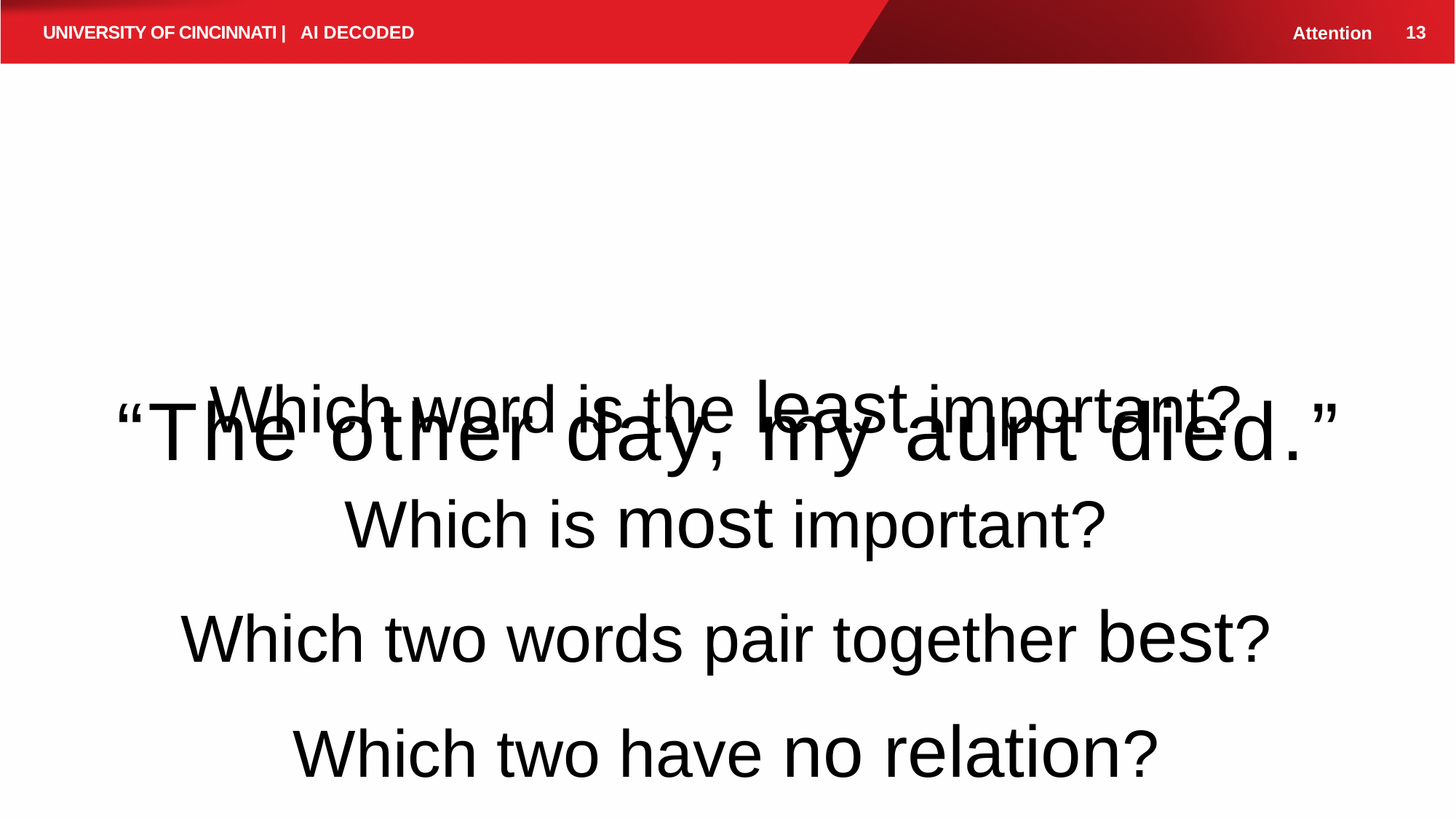

AI Decoded
13
Attention
Which word is the least important?
Which is most important?
Which two words pair together best?
Which two have no relation?
“The other day, my aunt died.”